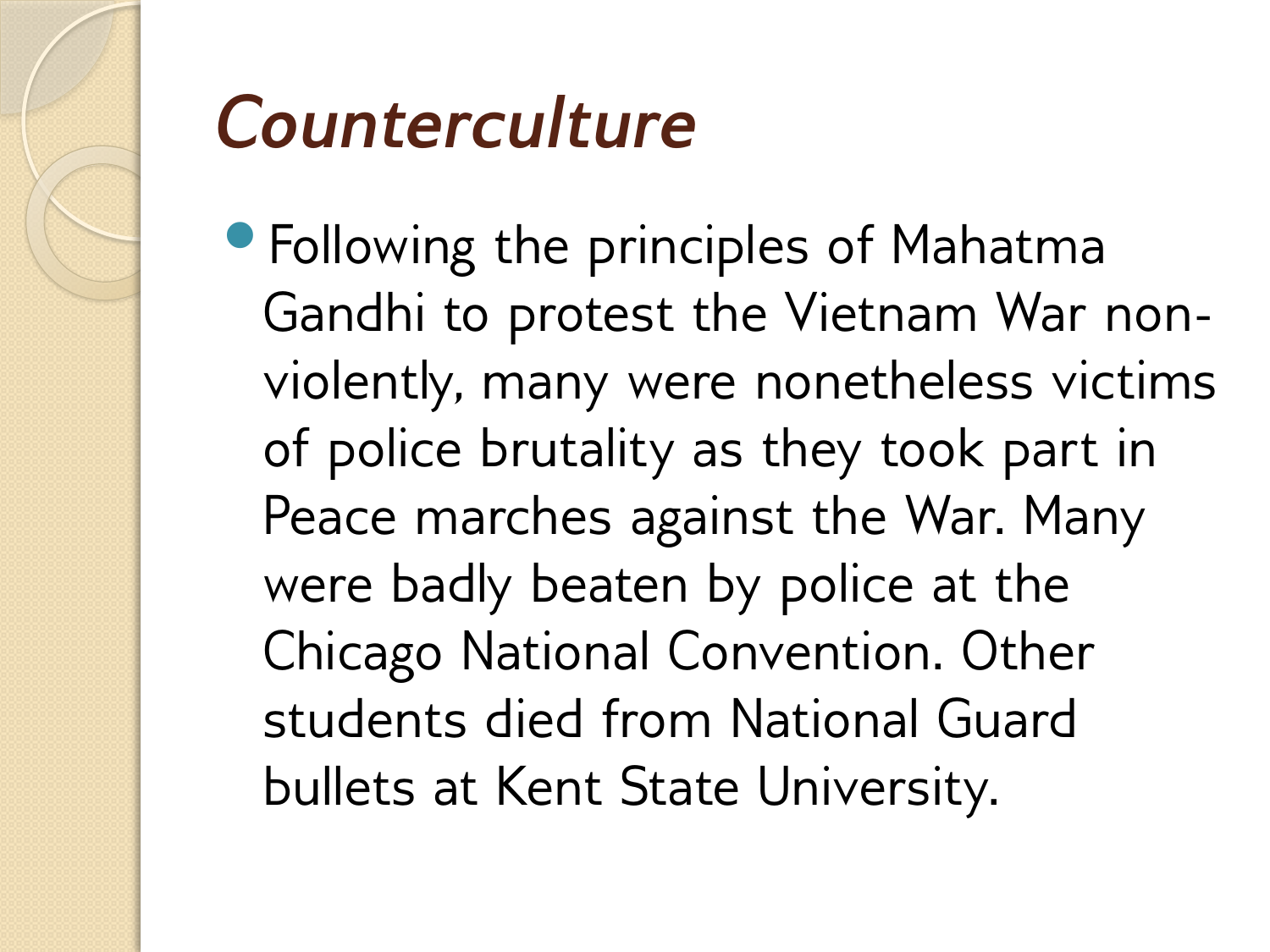

# Counterculture
Following the principles of Mahatma Gandhi to protest the Vietnam War non-violently, many were nonetheless victims of police brutality as they took part in Peace marches against the War. Many were badly beaten by police at the Chicago National Convention. Other students died from National Guard bullets at Kent State University.